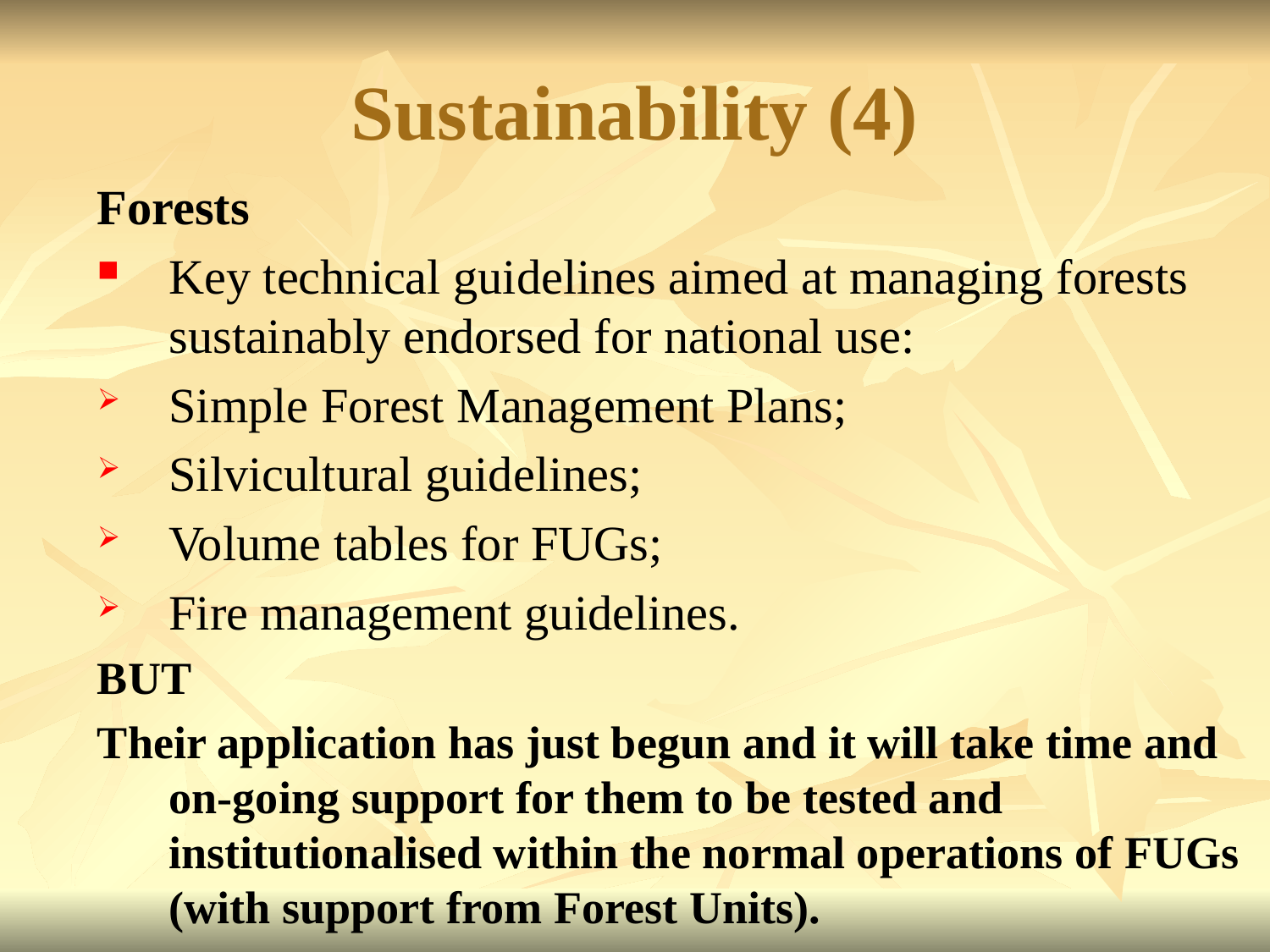

# Sustainability (4)
Forests
Key technical guidelines aimed at managing forests sustainably endorsed for national use:
Simple Forest Management Plans;
Silvicultural guidelines;
Volume tables for FUGs;
Fire management guidelines.
BUT
Their application has just begun and it will take time and on-going support for them to be tested and institutionalised within the normal operations of FUGs (with support from Forest Units).